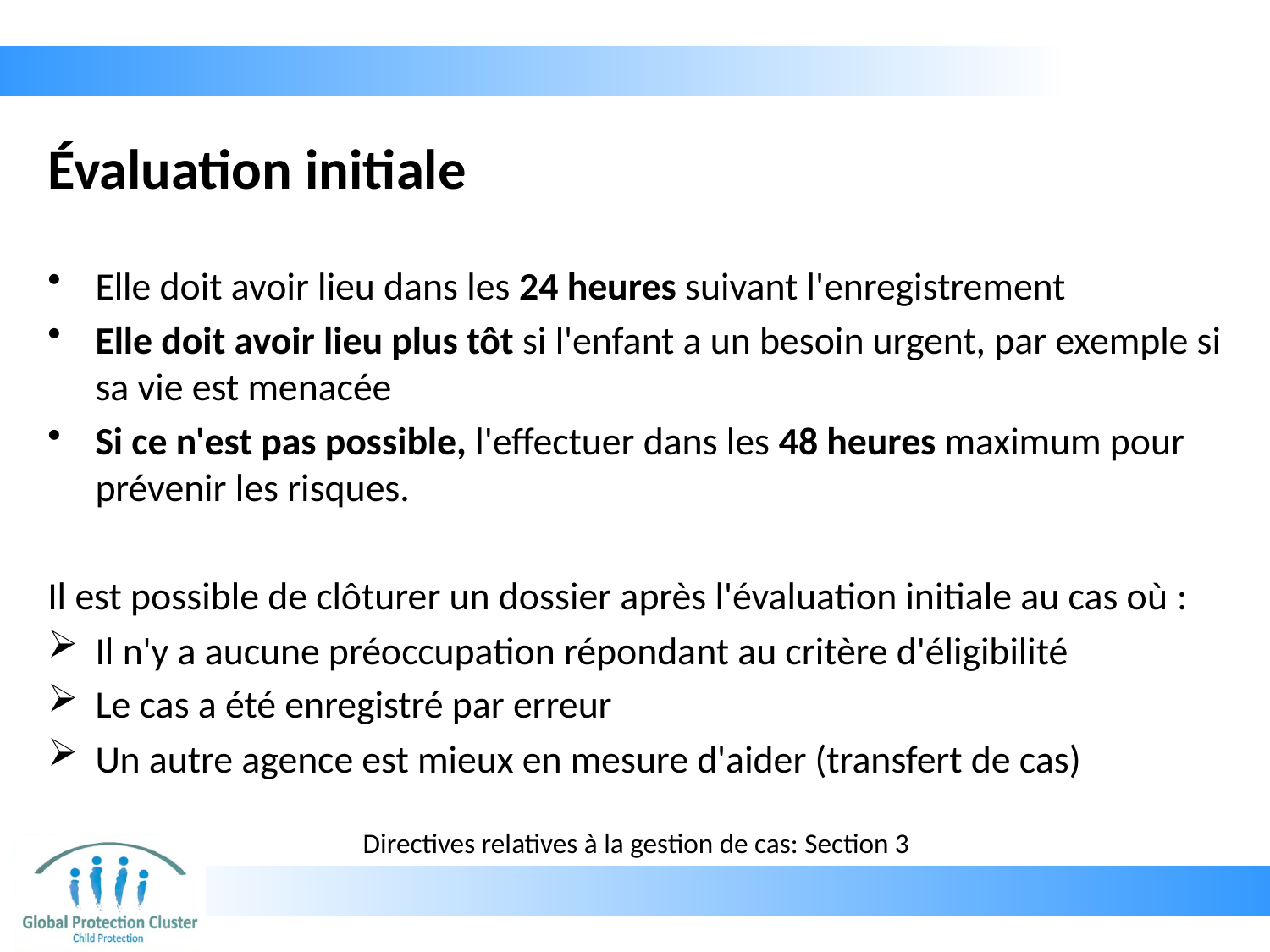

# Évaluation initiale

Elle doit avoir lieu dans les 24 heures suivant l'enregistrement
Elle doit avoir lieu plus tôt si l'enfant a un besoin urgent, par exemple si sa vie est menacée
Si ce n'est pas possible, l'effectuer dans les 48 heures maximum pour prévenir les risques.

Il est possible de clôturer un dossier après l'évaluation initiale au cas où :
Il n'y a aucune préoccupation répondant au critère d'éligibilité
Le cas a été enregistré par erreur
Un autre agence est mieux en mesure d'aider (transfert de cas)

Directives relatives à la gestion de cas: Section 3